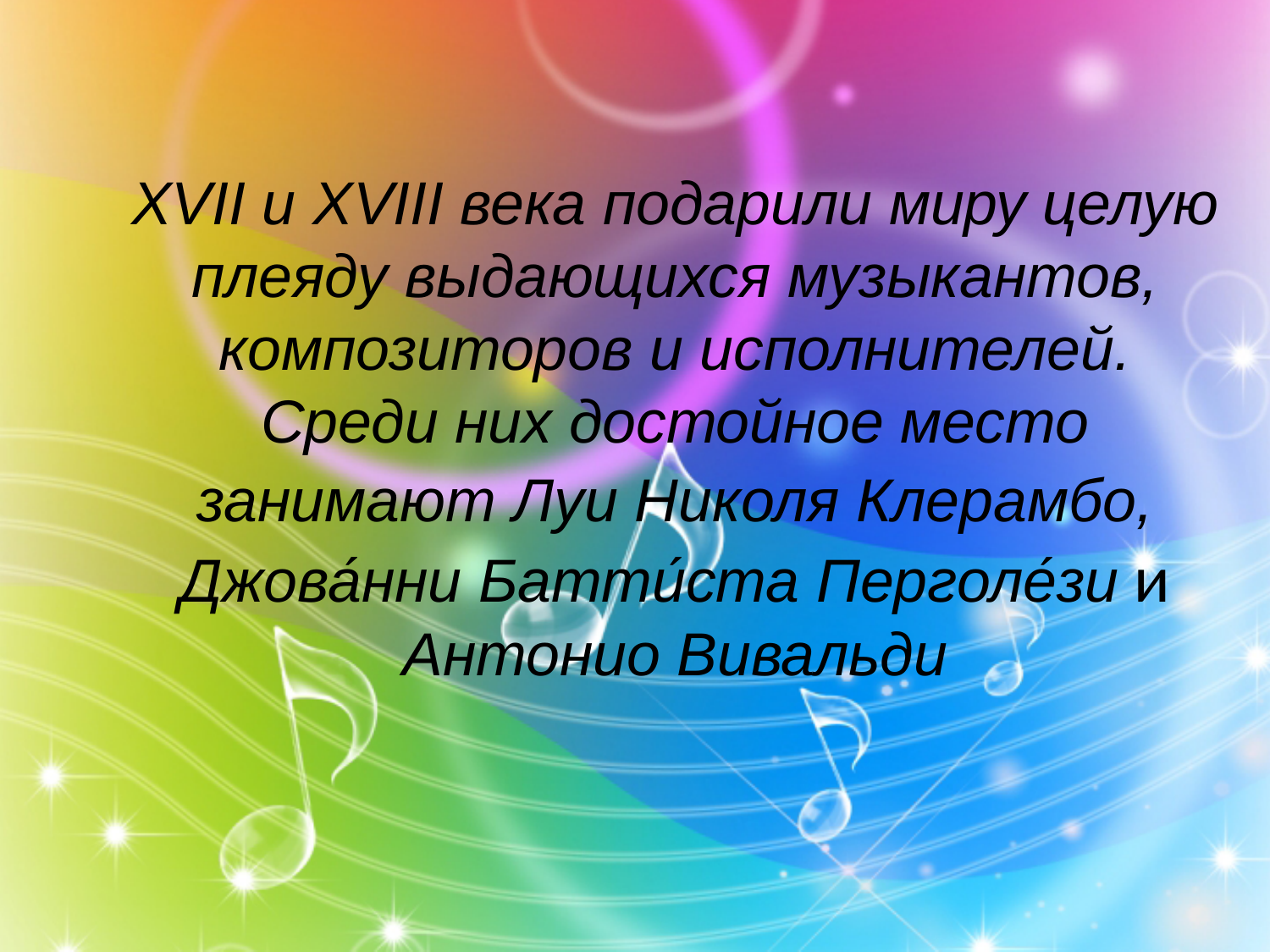

# XVII и XVIII века подарили миру целую плеяду выдающихся музыкантов, композиторов и исполнителей. Среди них достойное место занимают Луи Николя Клерамбо, Джова́нни Батти́ста Перголе́зи и Антонио Вивальди